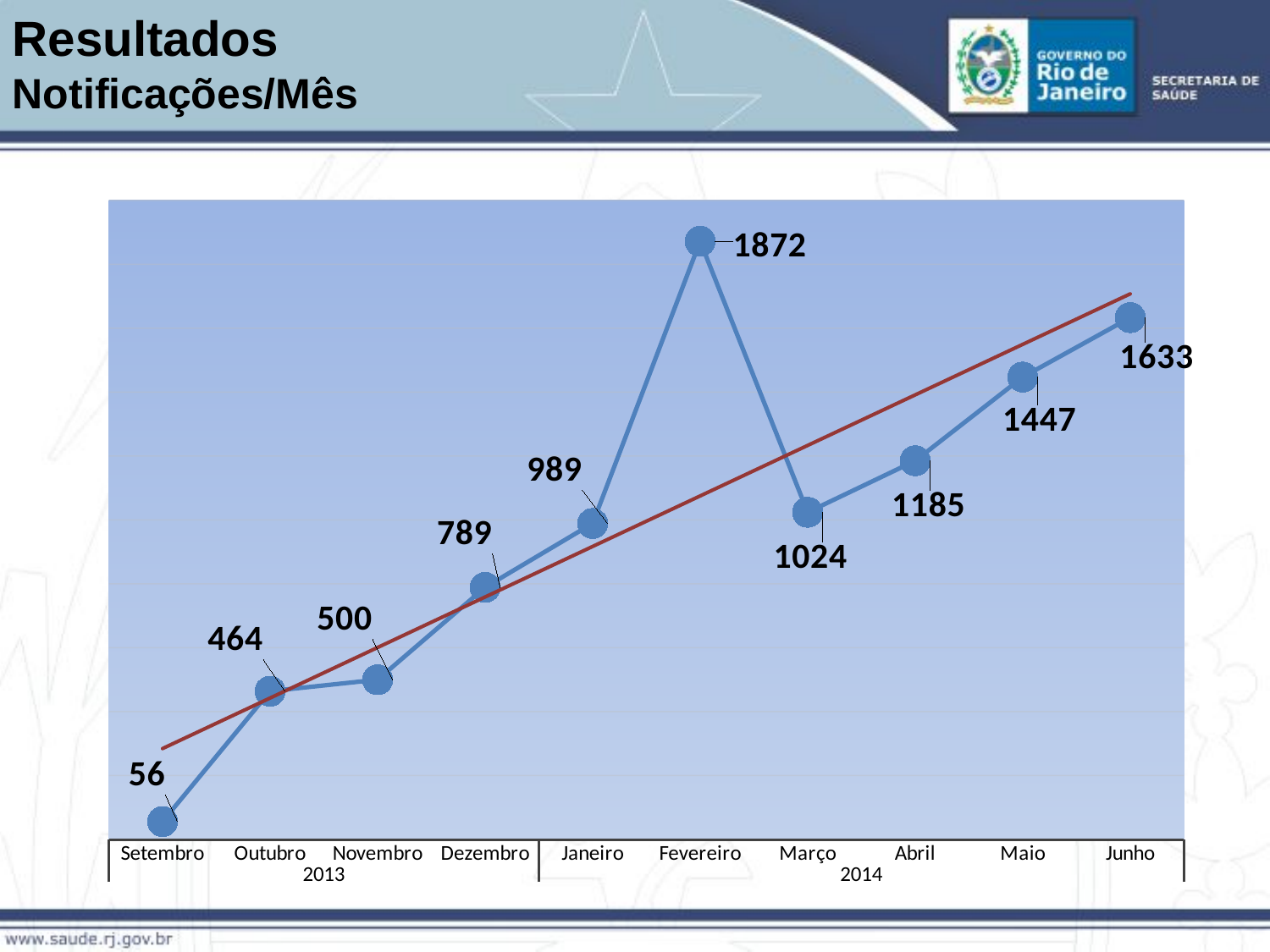

Resultados
Notificações/Mês

### Chart

| Category | Total |
|---|---|
| Setembro | 56.0 |
| Outubro | 464.0 |
| Novembro | 500.0 |
| Dezembro | 789.0 |
| Janeiro | 989.0 |
| Fevereiro | 1872.0 |
| Março | 1024.0 |
| Abril | 1185.0 |
| Maio | 1447.0 |
| Junho | 1633.0 |